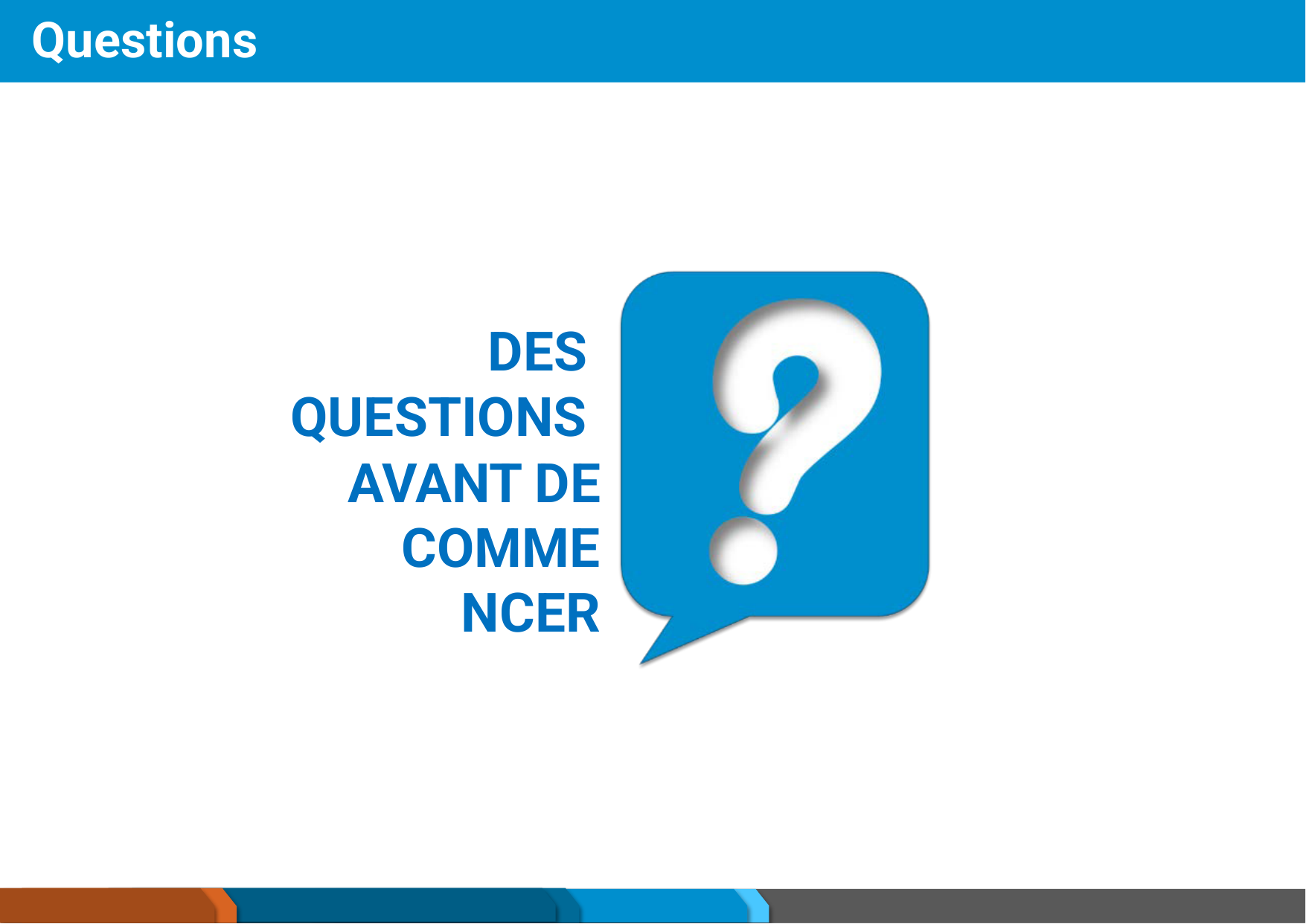

# Questions

DES  QUESTIONS  AVANT DE
COMMENCER